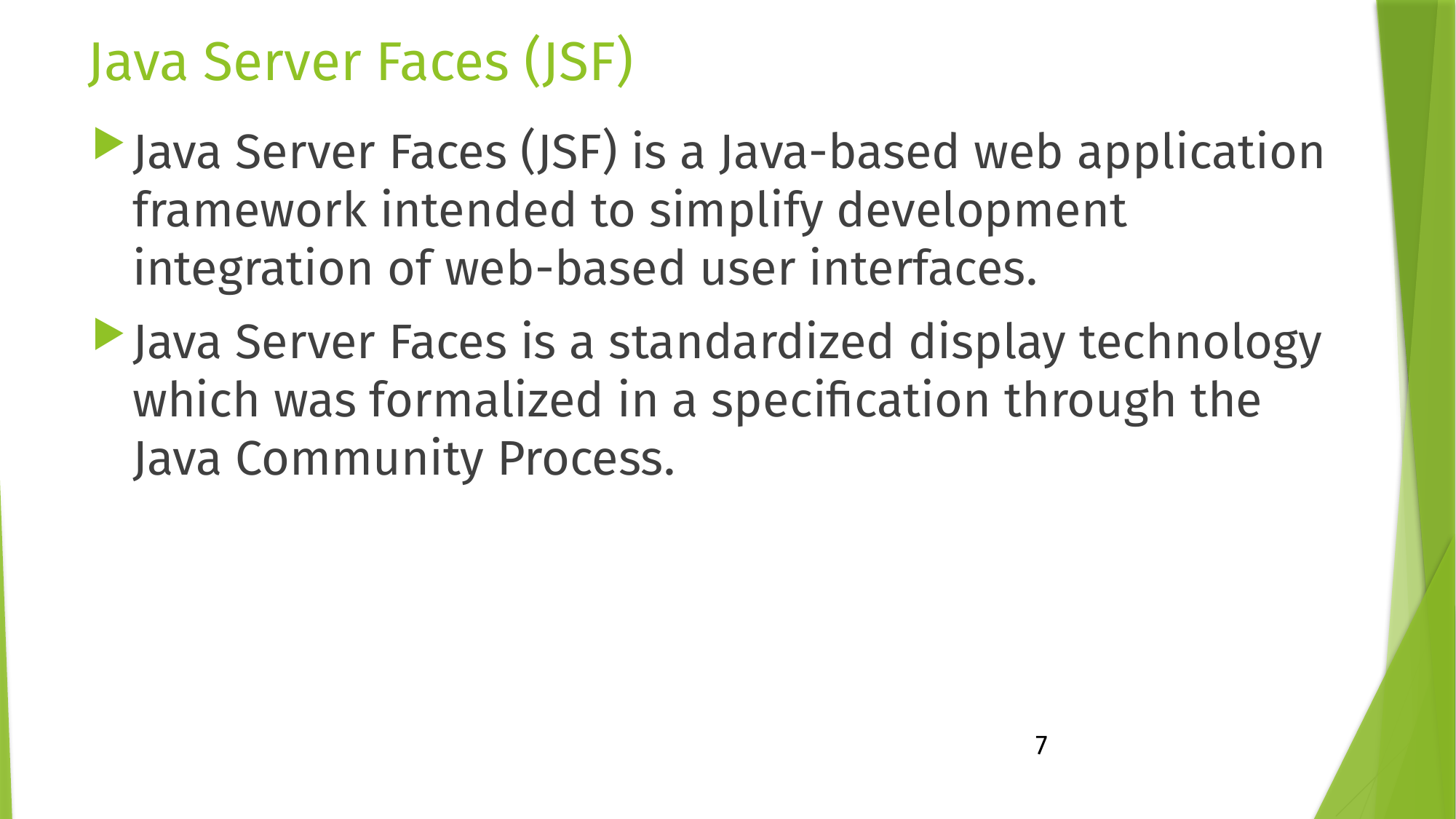

# Java Server Faces (JSF)
Java Server Faces (JSF) is a Java-based web application framework intended to simplify development integration of web-based user interfaces.
Java Server Faces is a standardized display technology which was formalized in a specification through the Java Community Process.
7